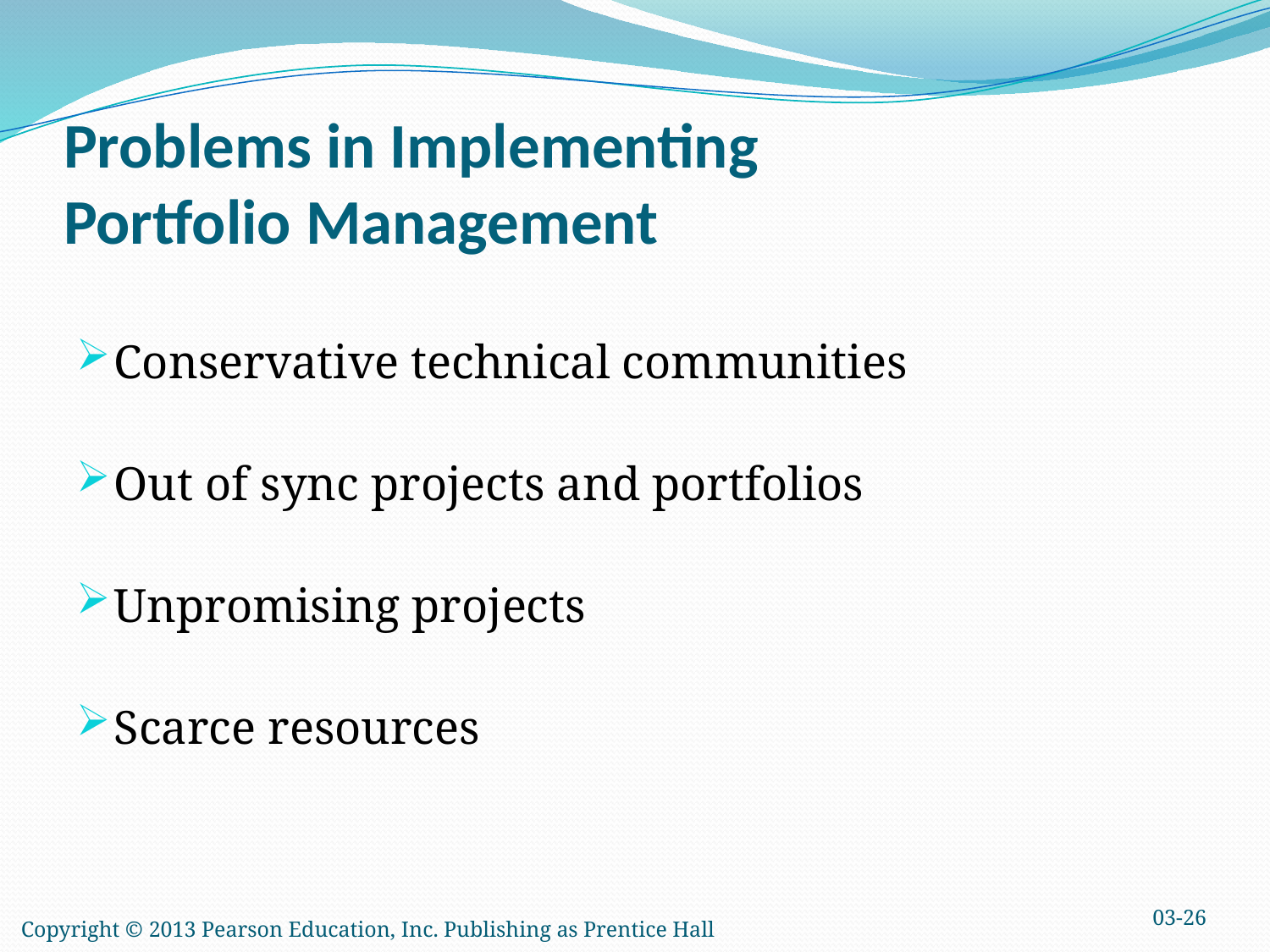

# Problems in Implementing Portfolio Management
Conservative technical communities
Out of sync projects and portfolios
Unpromising projects
Scarce resources
03-26